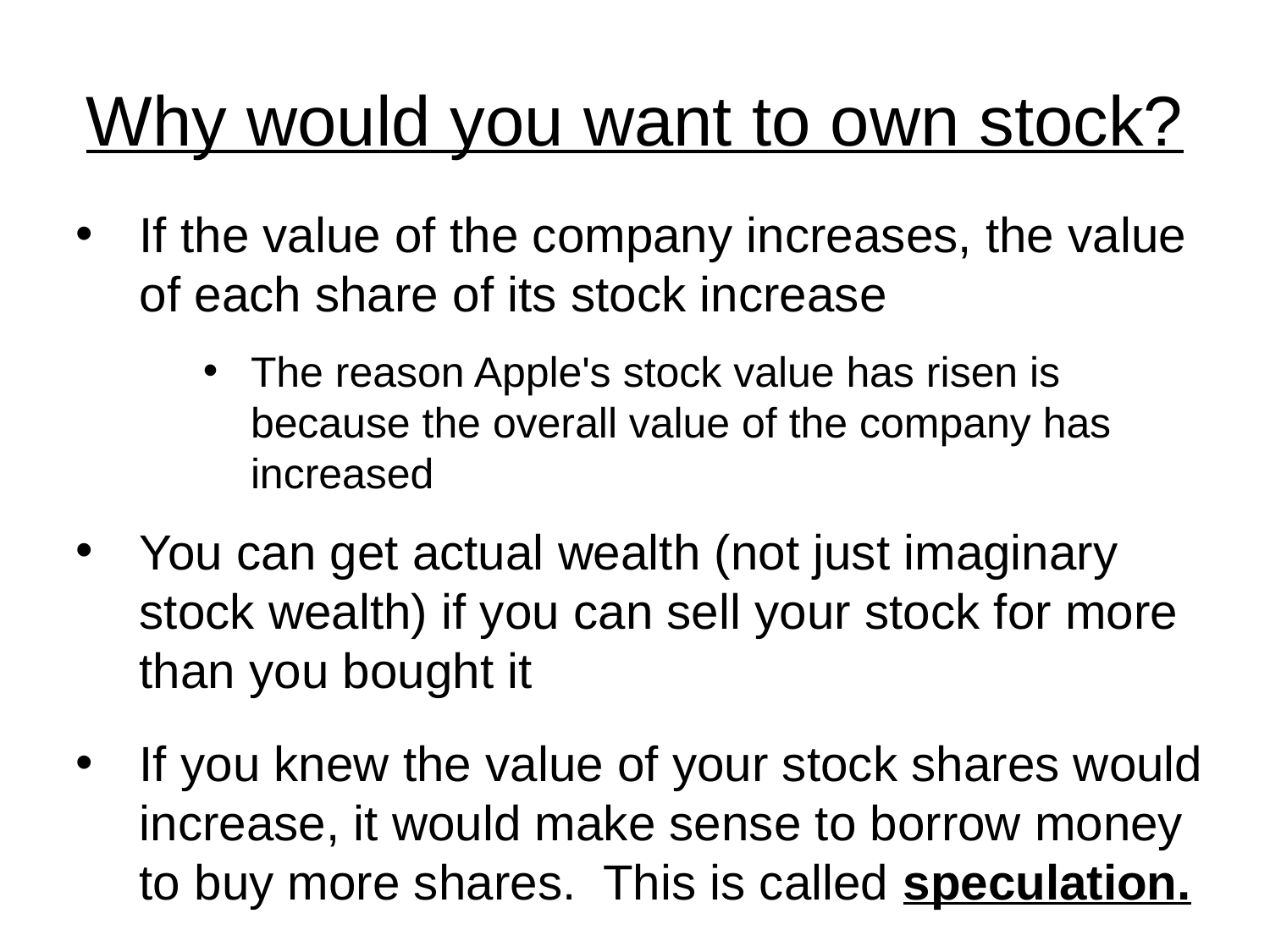

Why would you want to own stock?
If the value of the company increases, the value of each share of its stock increase

The reason Apple's stock value has risen is because the overall value of the company has increased

You can get actual wealth (not just imaginary stock wealth) if you can sell your stock for more than you bought it

If you knew the value of your stock shares would increase, it would make sense to borrow money to buy more shares.  This is called speculation.